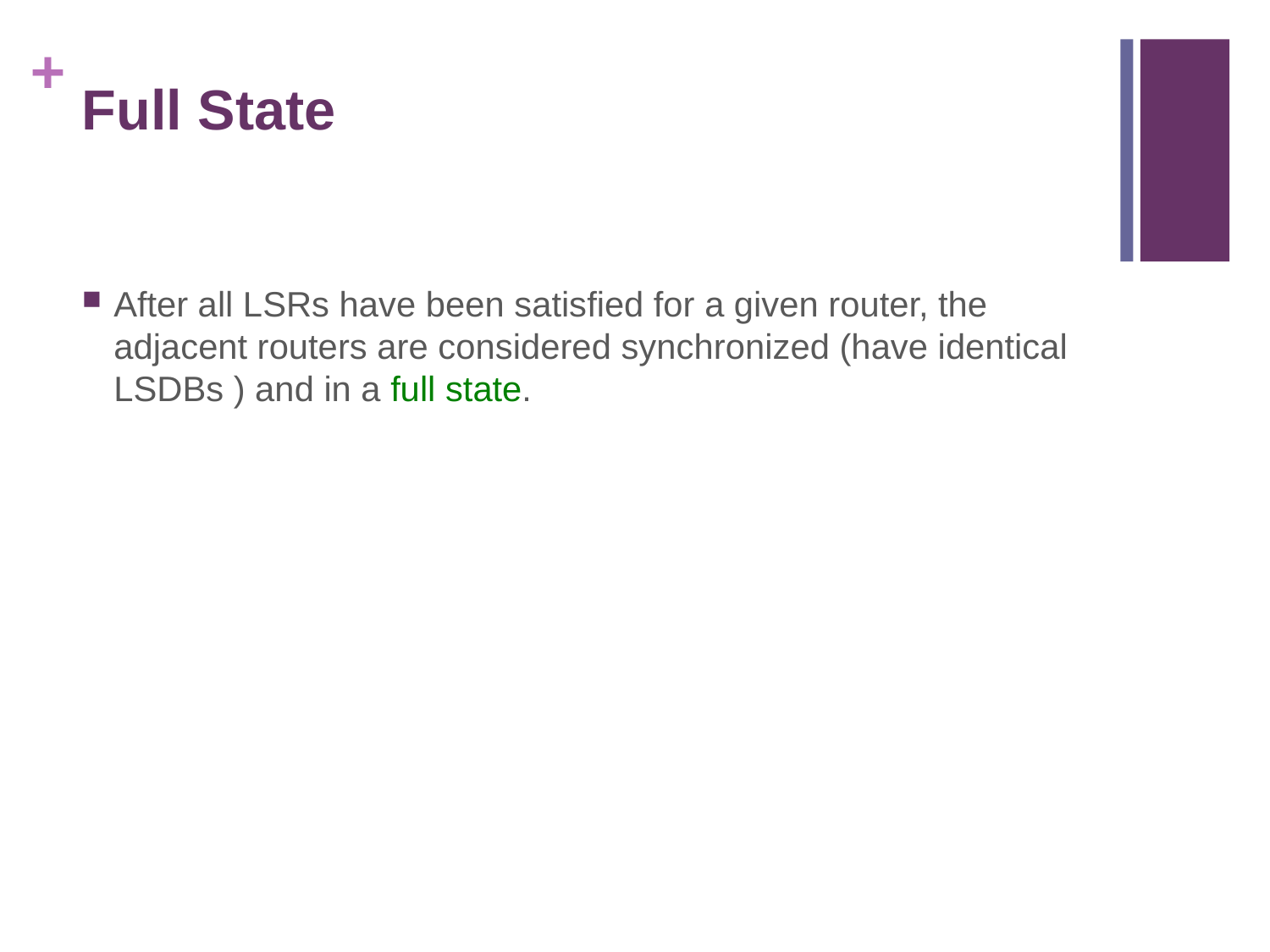

# Full State
After all LSRs have been satisfied for a given router, the adjacent routers are considered synchronized (have identical LSDBs ) and in a full state.